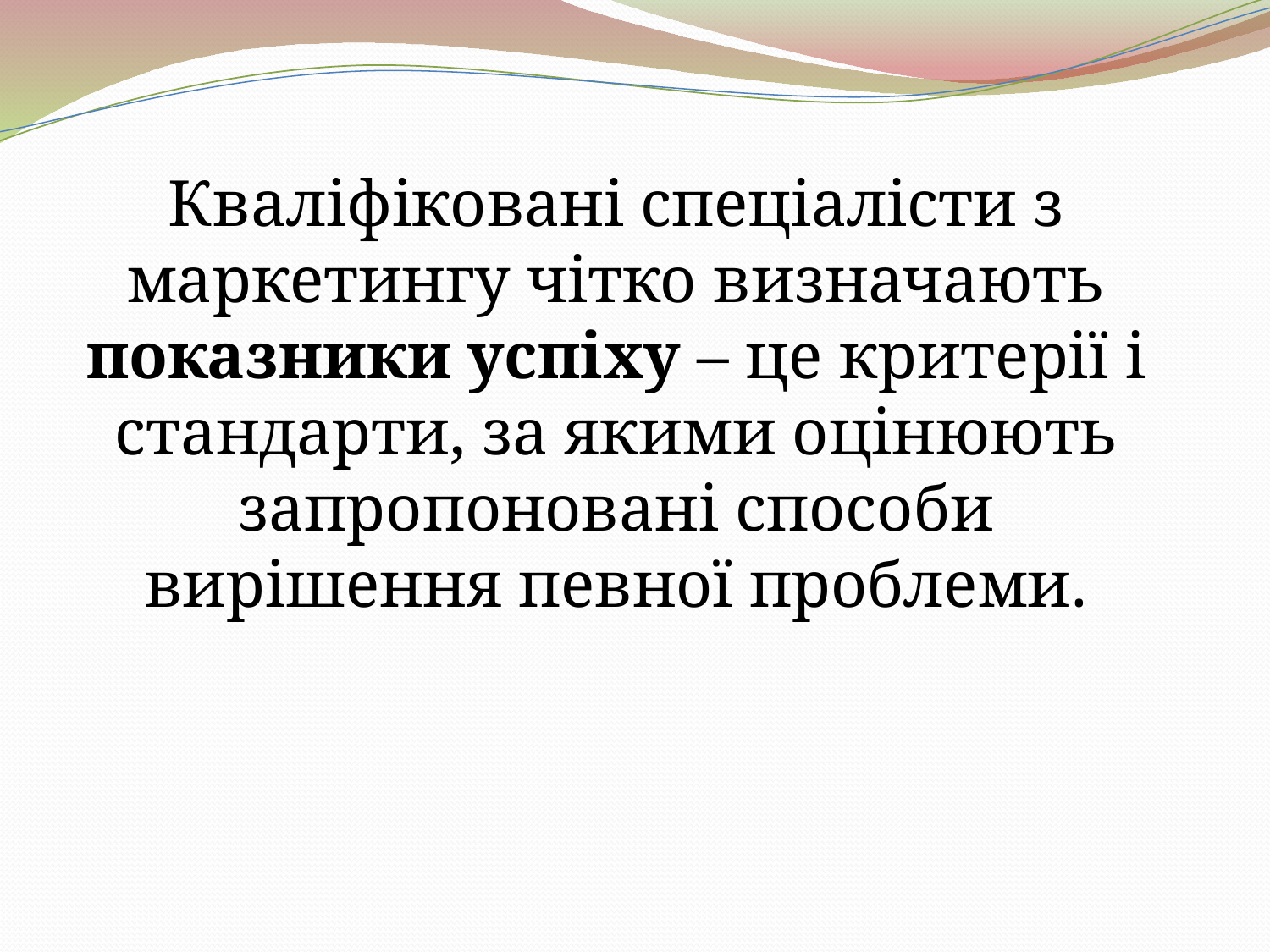

Кваліфіковані спеціалісти з маркетингу чітко визначають показники успіху – це критерії і стандарти, за якими оцінюють запропоновані способи вирішення певної проблеми.